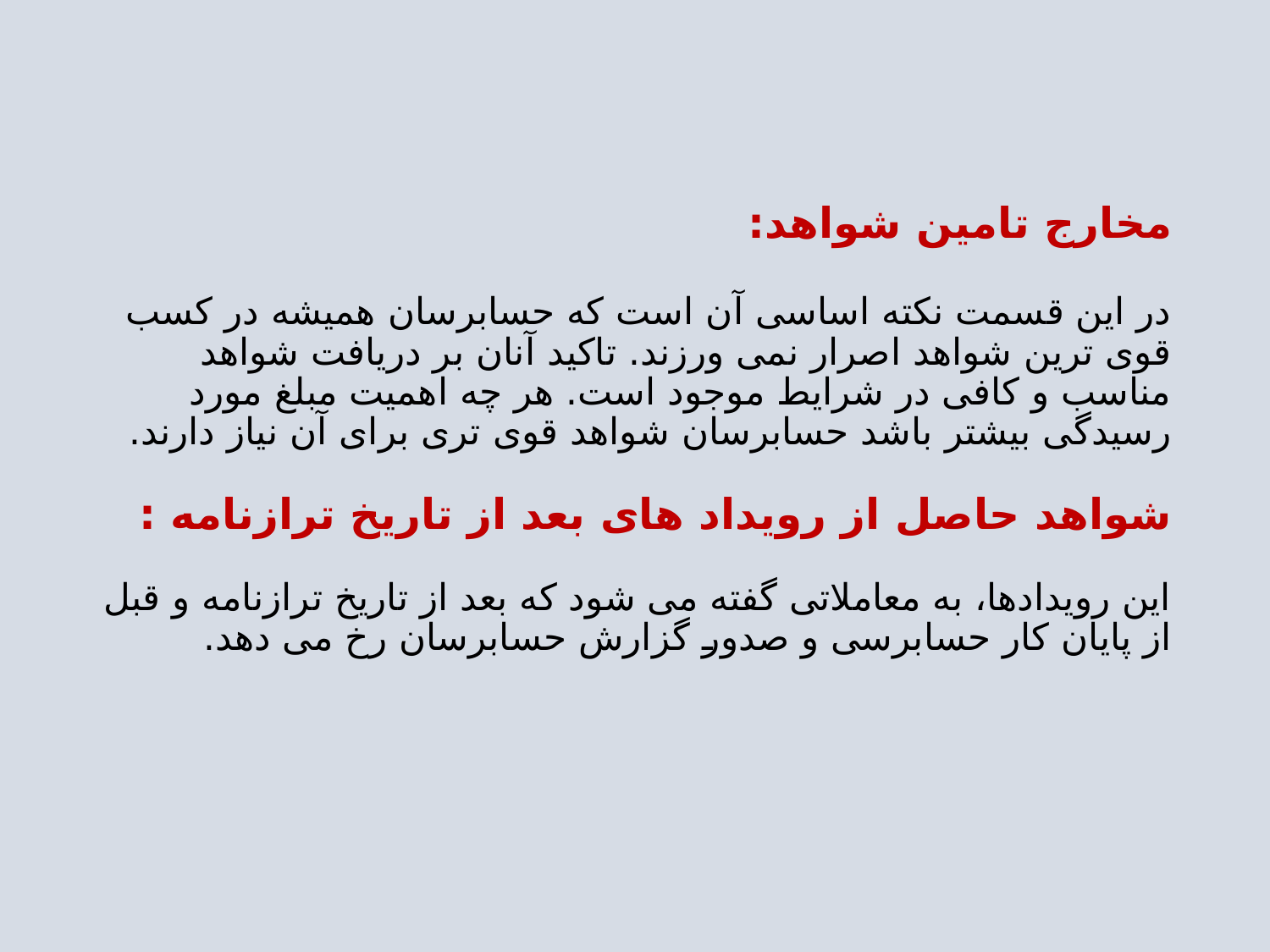

# مخارج تامین شواهد: در این قسمت نکته اساسی آن است که حسابرسان همیشه در کسب قوی ترین شواهد اصرار نمی ورزند. تاکید آنان بر دریافت شواهد مناسب و کافی در شرایط موجود است. هر چه اهمیت مبلغ مورد رسیدگی بیشتر باشد حسابرسان شواهد قوی تری برای آن نیاز دارند. شواهد حاصل از رویداد های بعد از تاریخ ترازنامه : این رویدادها، به معاملاتی گفته می شود که بعد از تاریخ ترازنامه و قبل از پایان کار حسابرسی و صدور گزارش حسابرسان رخ می دهد.